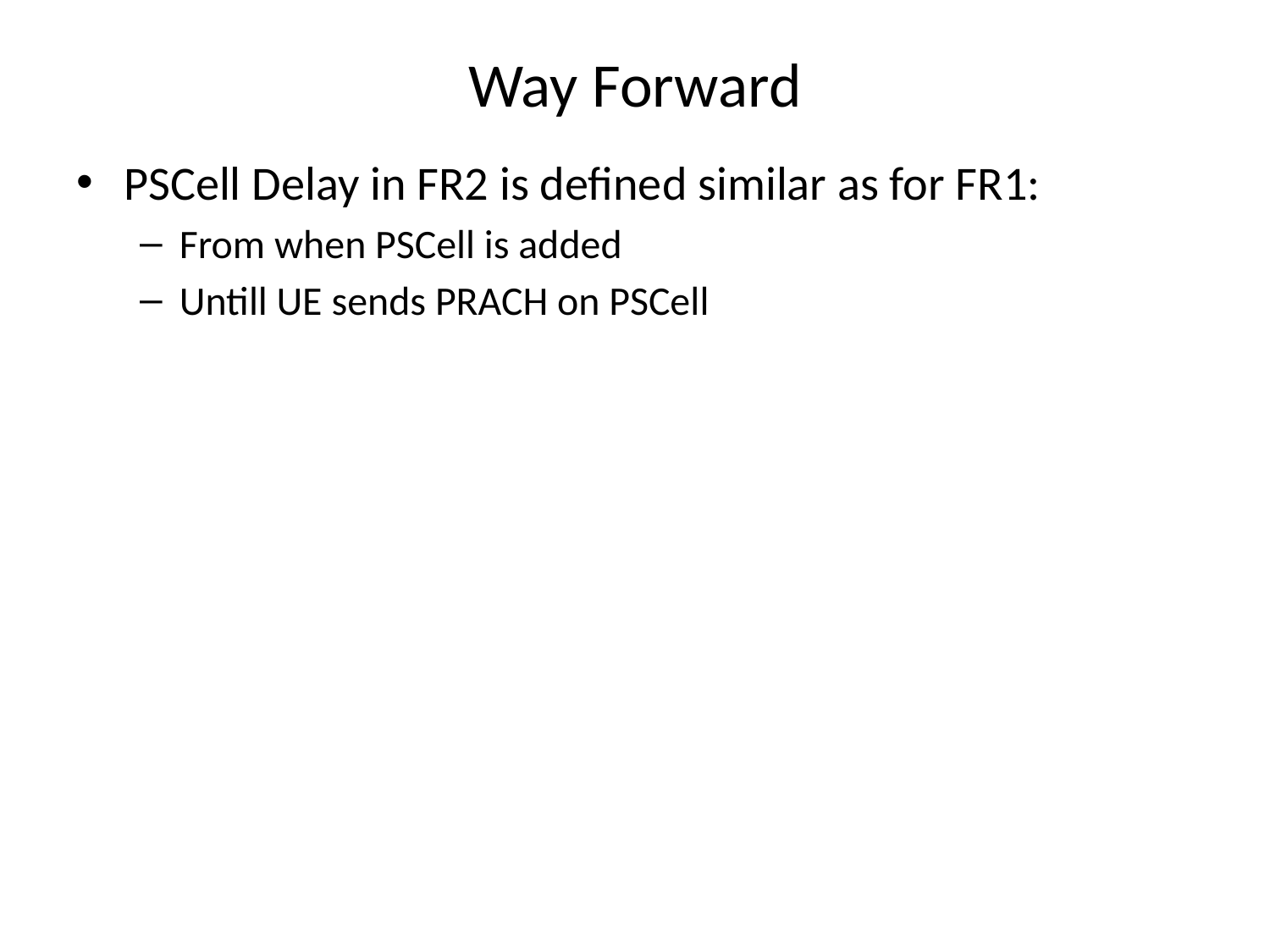

# Way Forward
PSCell Delay in FR2 is defined similar as for FR1:
From when PSCell is added
Untill UE sends PRACH on PSCell